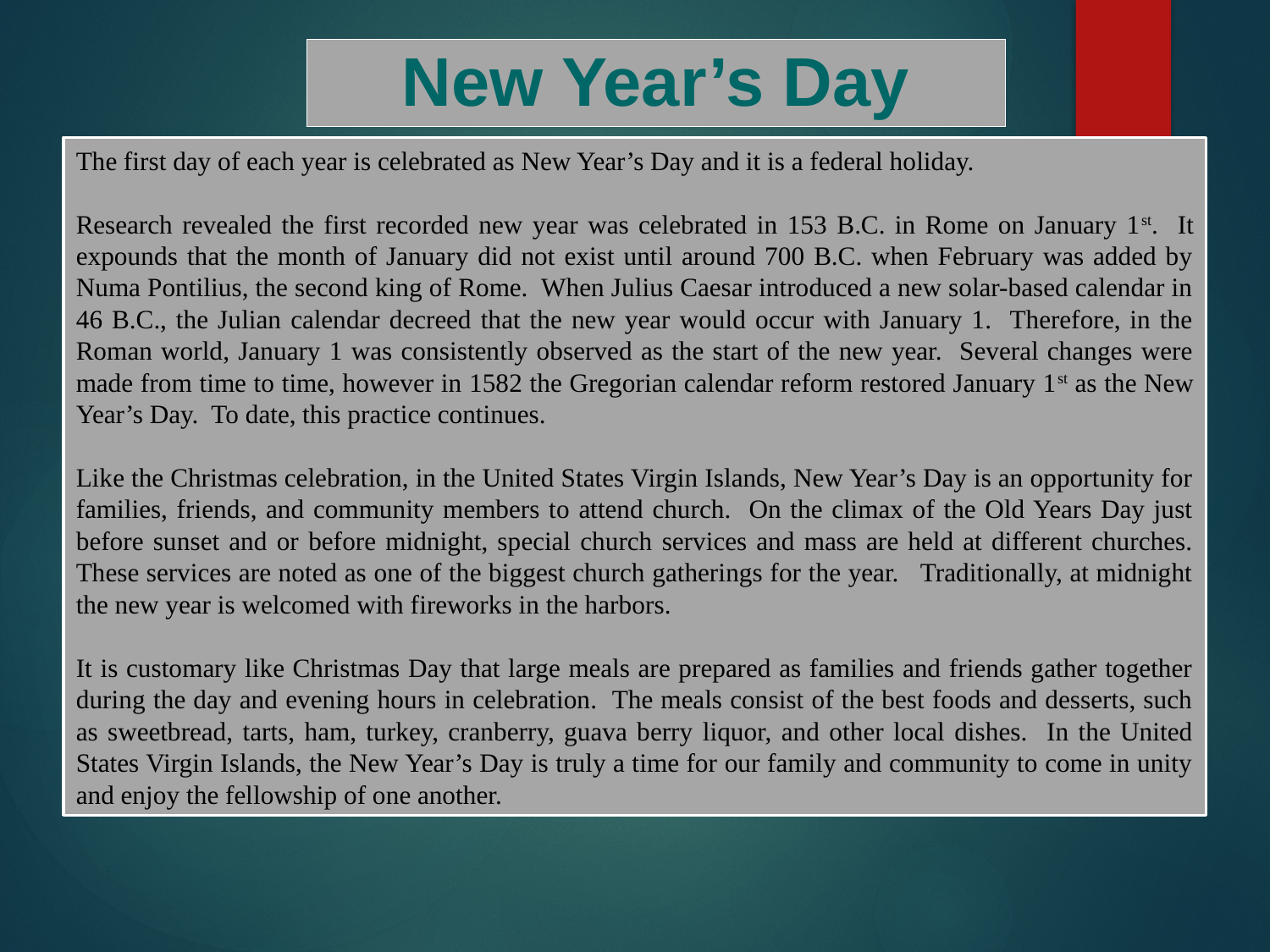

New Year’s Day
The first day of each year is celebrated as New Year’s Day and it is a federal holiday.

Research revealed the first recorded new year was celebrated in 153 B.C. in Rome on January 1st.  It expounds that the month of January did not exist until around 700 B.C. when February was added by Numa Pontilius, the second king of Rome.  When Julius Caesar introduced a new solar-based calendar in 46 B.C., the Julian calendar decreed that the new year would occur with January 1.  Therefore, in the Roman world, January 1 was consistently observed as the start of the new year.  Several changes were made from time to time, however in 1582 the Gregorian calendar reform restored January 1st as the New Year’s Day.  To date, this practice continues.

Like the Christmas celebration, in the United States Virgin Islands, New Year’s Day is an opportunity for families, friends, and community members to attend church.  On the climax of the Old Years Day just before sunset and or before midnight, special church services and mass are held at different churches. These services are noted as one of the biggest church gatherings for the year.   Traditionally, at midnight the new year is welcomed with fireworks in the harbors.

It is customary like Christmas Day that large meals are prepared as families and friends gather together during the day and evening hours in celebration.  The meals consist of the best foods and desserts, such as sweetbread, tarts, ham, turkey, cranberry, guava berry liquor, and other local dishes.  In the United States Virgin Islands, the New Year’s Day is truly a time for our family and community to come in unity and enjoy the fellowship of one another.